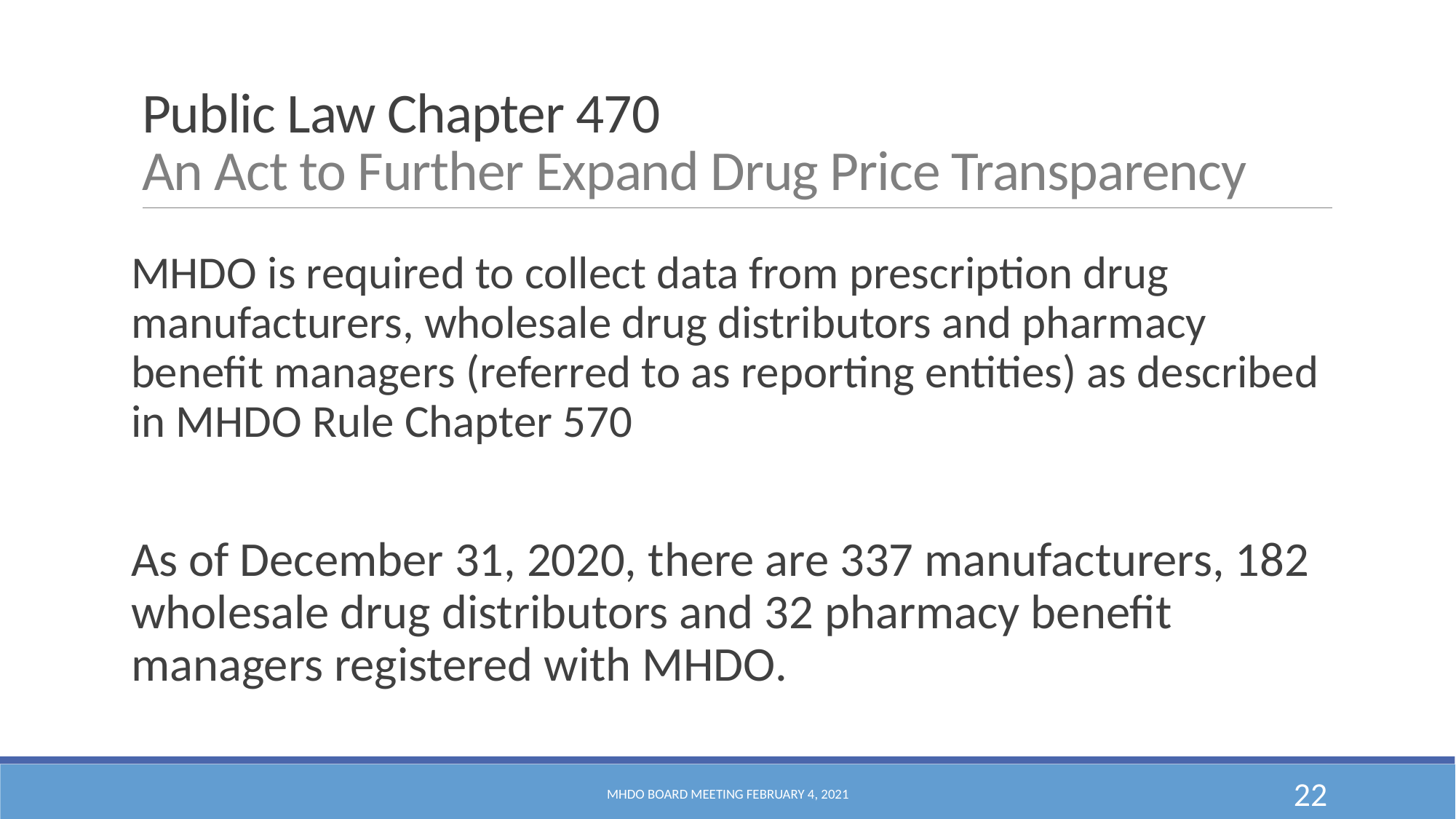

# Public Law Chapter 470 An Act to Further Expand Drug Price Transparency
MHDO is required to collect data from prescription drug manufacturers, wholesale drug distributors and pharmacy benefit managers (referred to as reporting entities) as described in MHDO Rule Chapter 570

As of December 31, 2020, there are 337 manufacturers, 182 wholesale drug distributors and 32 pharmacy benefit managers registered with MHDO.

MHDO Board Meeting February 4, 2021
22